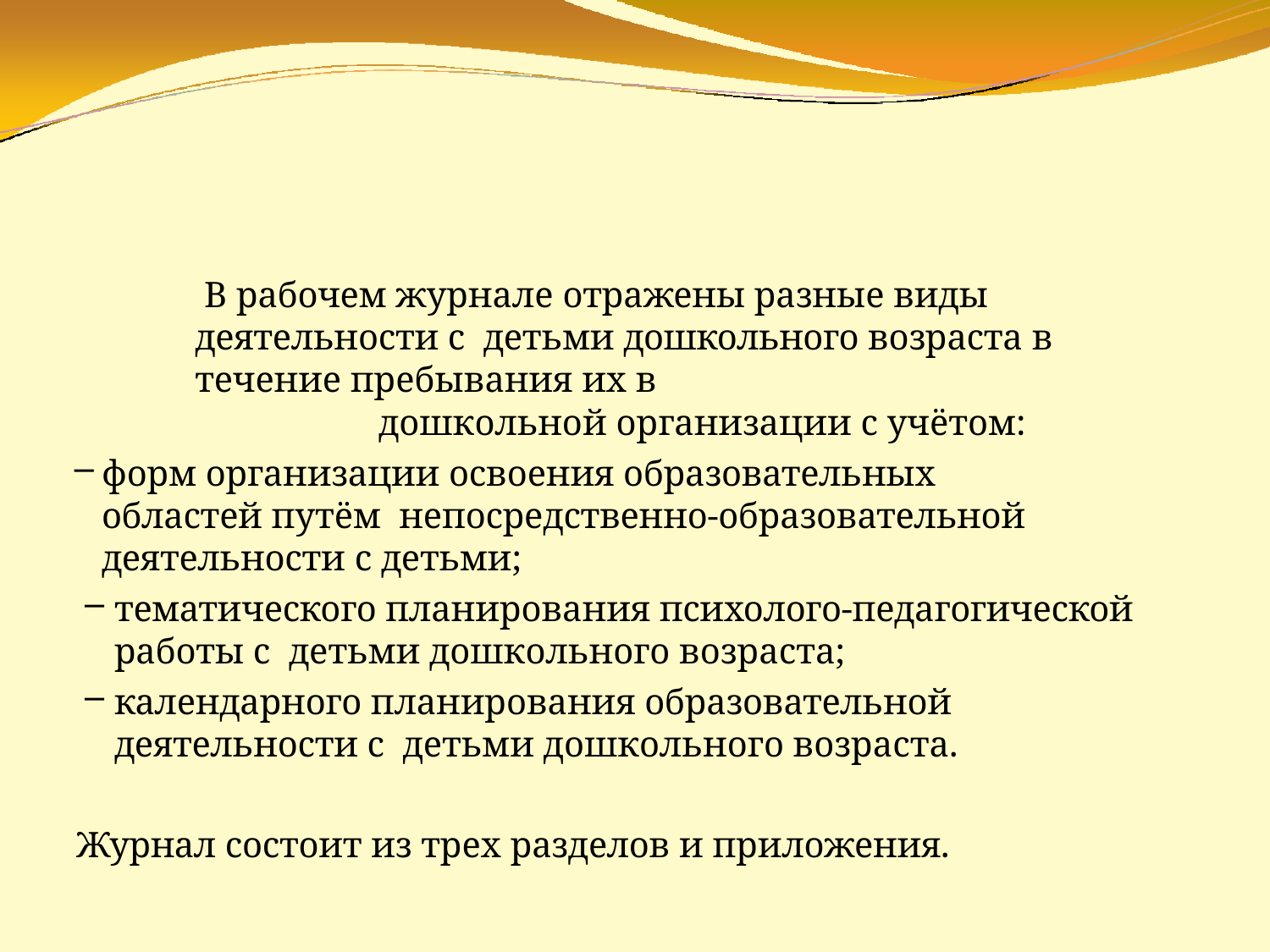

В рабочем журнале отражены разные виды деятельности с  детьми дошкольного возраста в течение пребывания их в
дошкольной организации с учётом:
форм организации освоения образовательных областей путём  непосредственно-образовательной деятельности с детьми;
тематического планирования психолого-педагогической работы с  детьми дошкольного возраста;
календарного планирования образовательной деятельности с  детьми дошкольного возраста.

Журнал состоит из трех разделов и приложения.